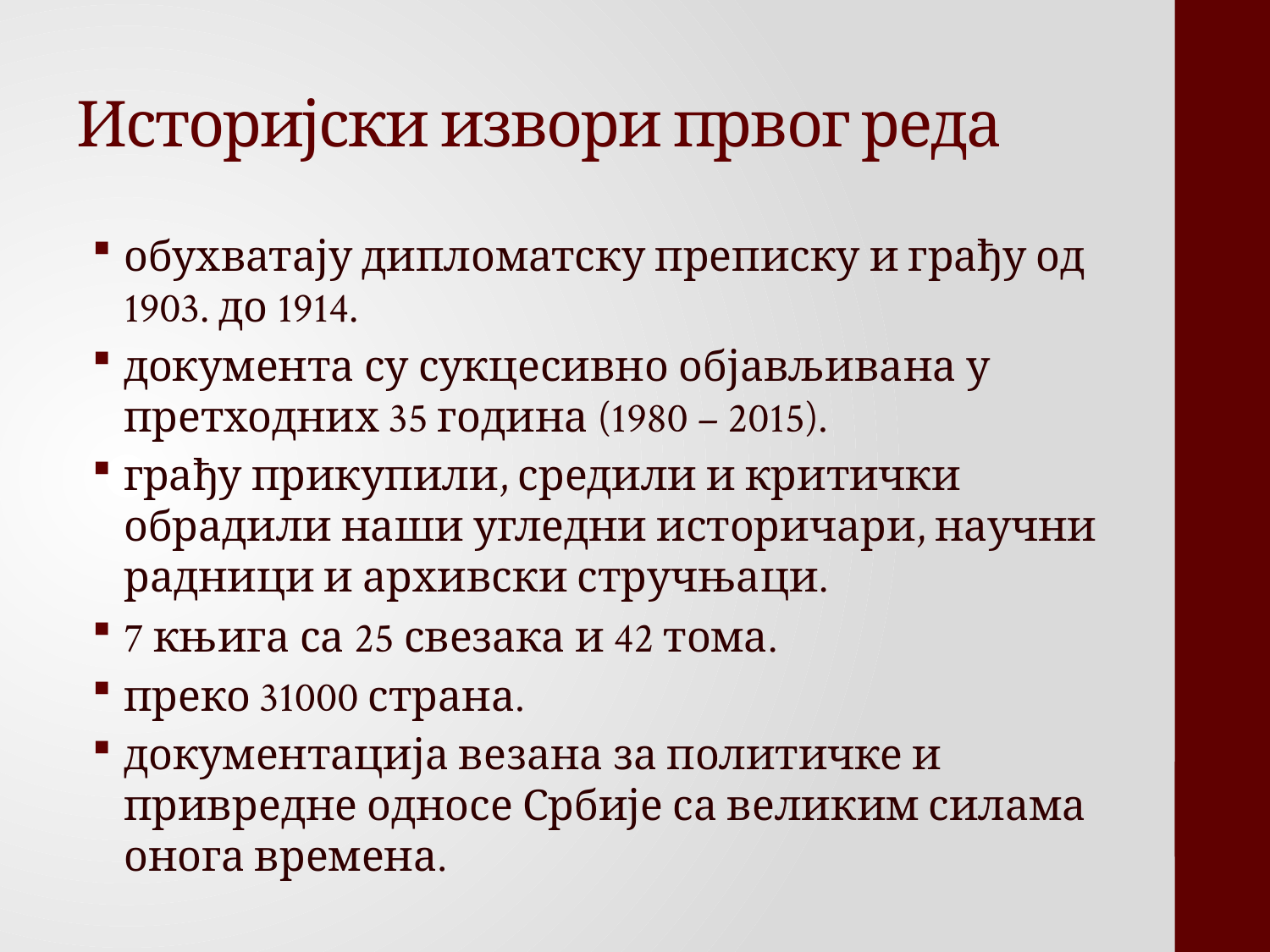

# Историјски извори првог реда
обухватају дипломатску преписку и грађу од 1903. до 1914.
документа су сукцесивно објављивана у претходних 35 година (1980 – 2015).
грађу прикупили, средили и критички обрадили наши угледни историчари, научни радници и архивски стручњаци.
7 књига са 25 свезака и 42 тома.
преко 31000 страна.
документација везана за политичке и привредне односе Србије са великим силама онога времена.